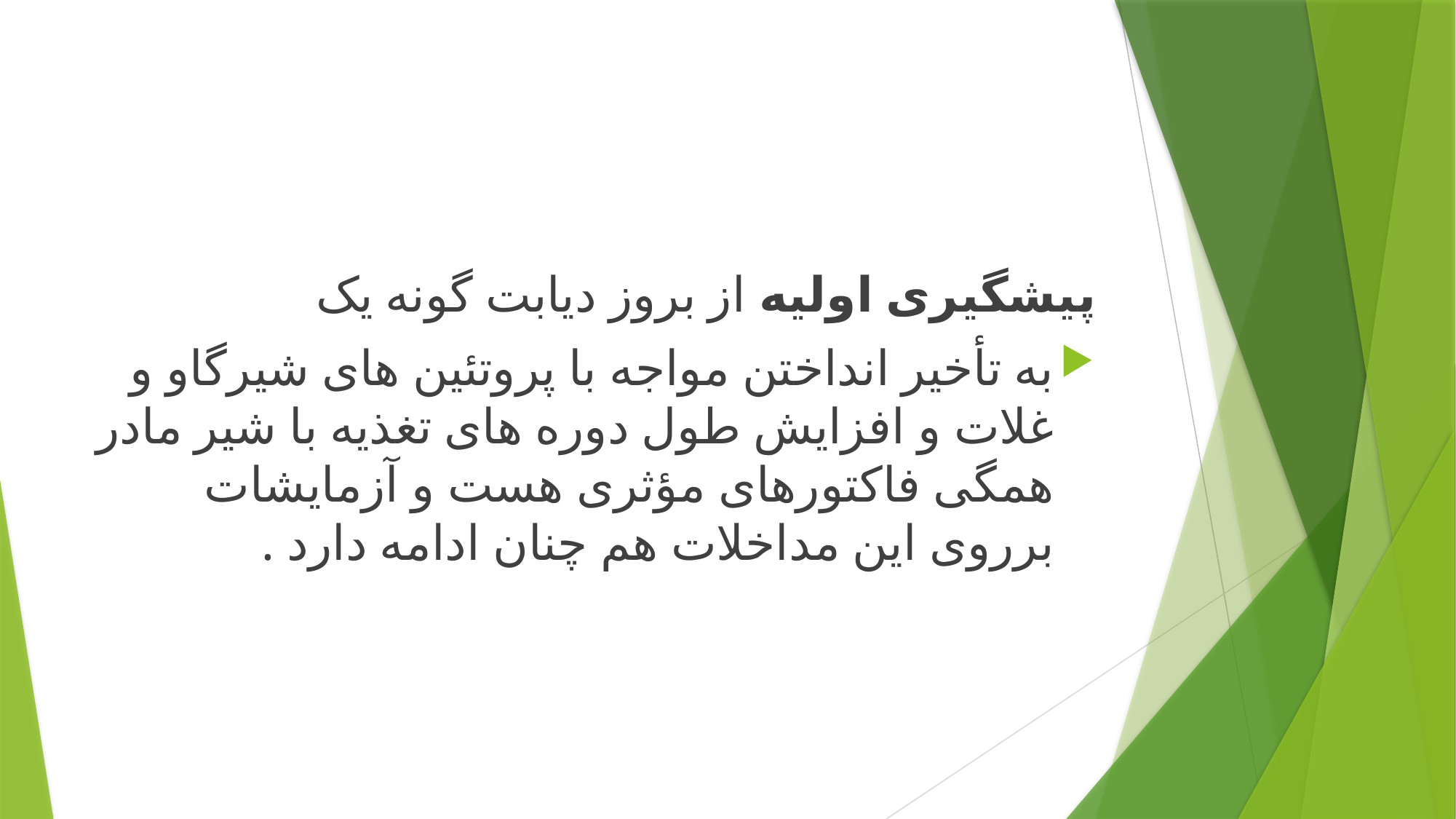

#
پیشگیری اولیه از بروز دیابت گونه یک
به تأخیر انداختن مواجه با پروتئین های شیرگاو و غلات و افزایش طول دوره های تغذیه با شیر مادر همگی فاکتورهای مؤثری هست و آزمایشات برروی این مداخلات هم چنان ادامه دارد .